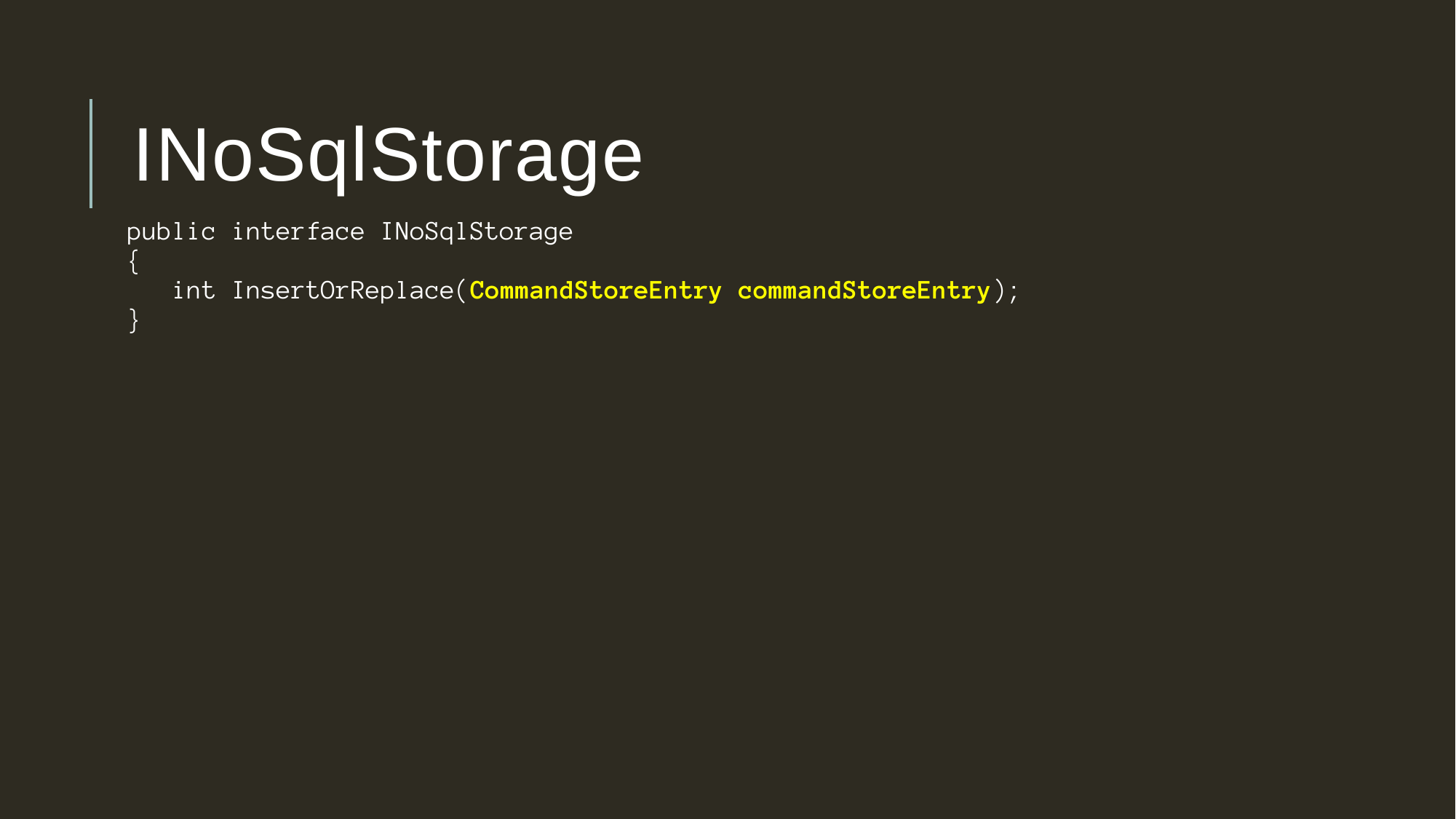

# INoSqlStorage
public interface INoSqlStorage
{
   int InsertOrReplace(CommandStoreEntry commandStoreEntry);
}